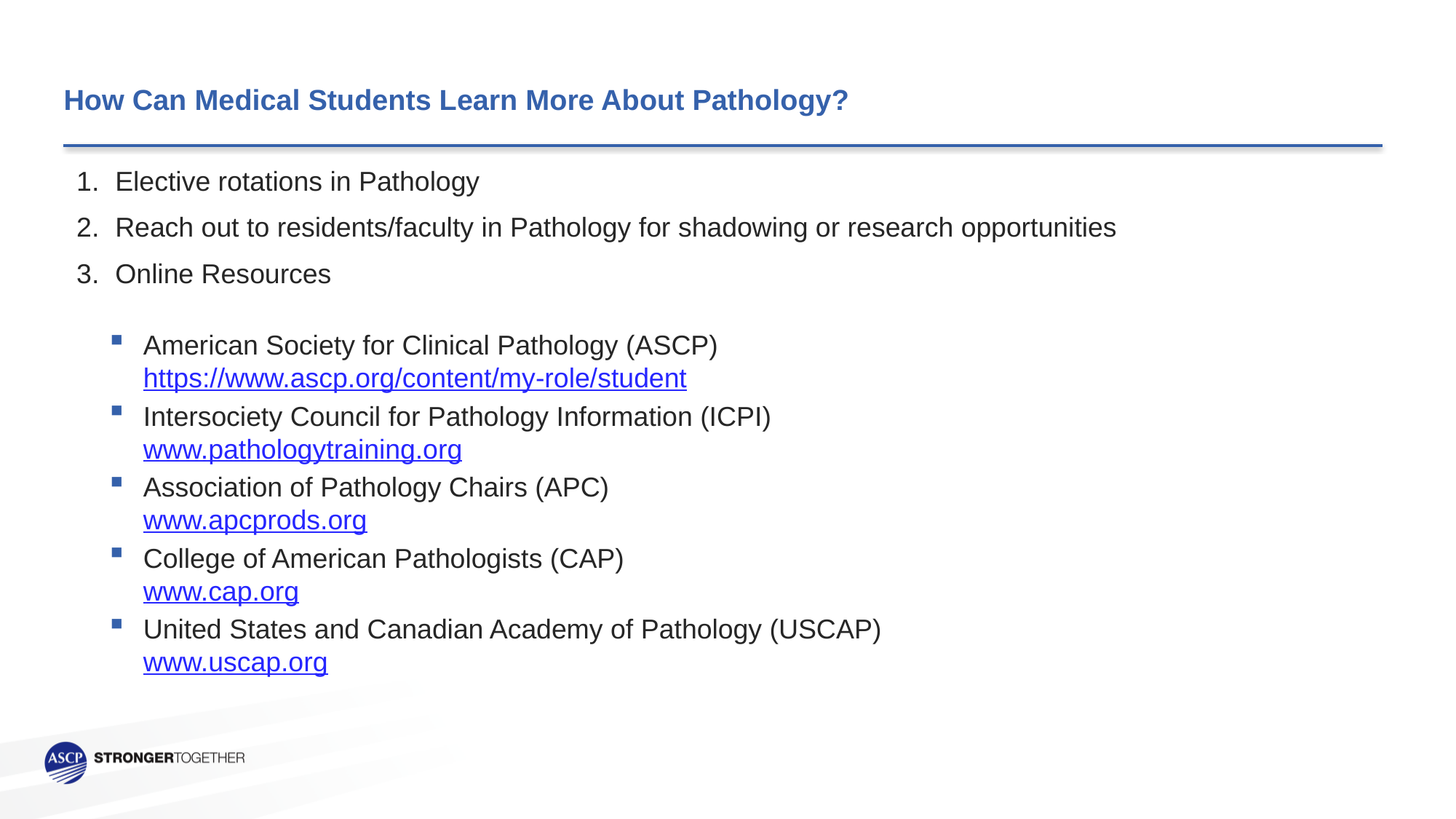

How Can Medical Students Learn More About Pathology?
Elective rotations in Pathology
Reach out to residents/faculty in Pathology for shadowing or research opportunities
Online Resources

American Society for Clinical Pathology (ASCP)
https://www.ascp.org/content/my-role/student
Intersociety Council for Pathology Information (ICPI) www.pathologytraining.org
Association of Pathology Chairs (APC)
www.apcprods.org
College of American Pathologists (CAP)
www.cap.org
United States and Canadian Academy of Pathology (USCAP)
www.uscap.org